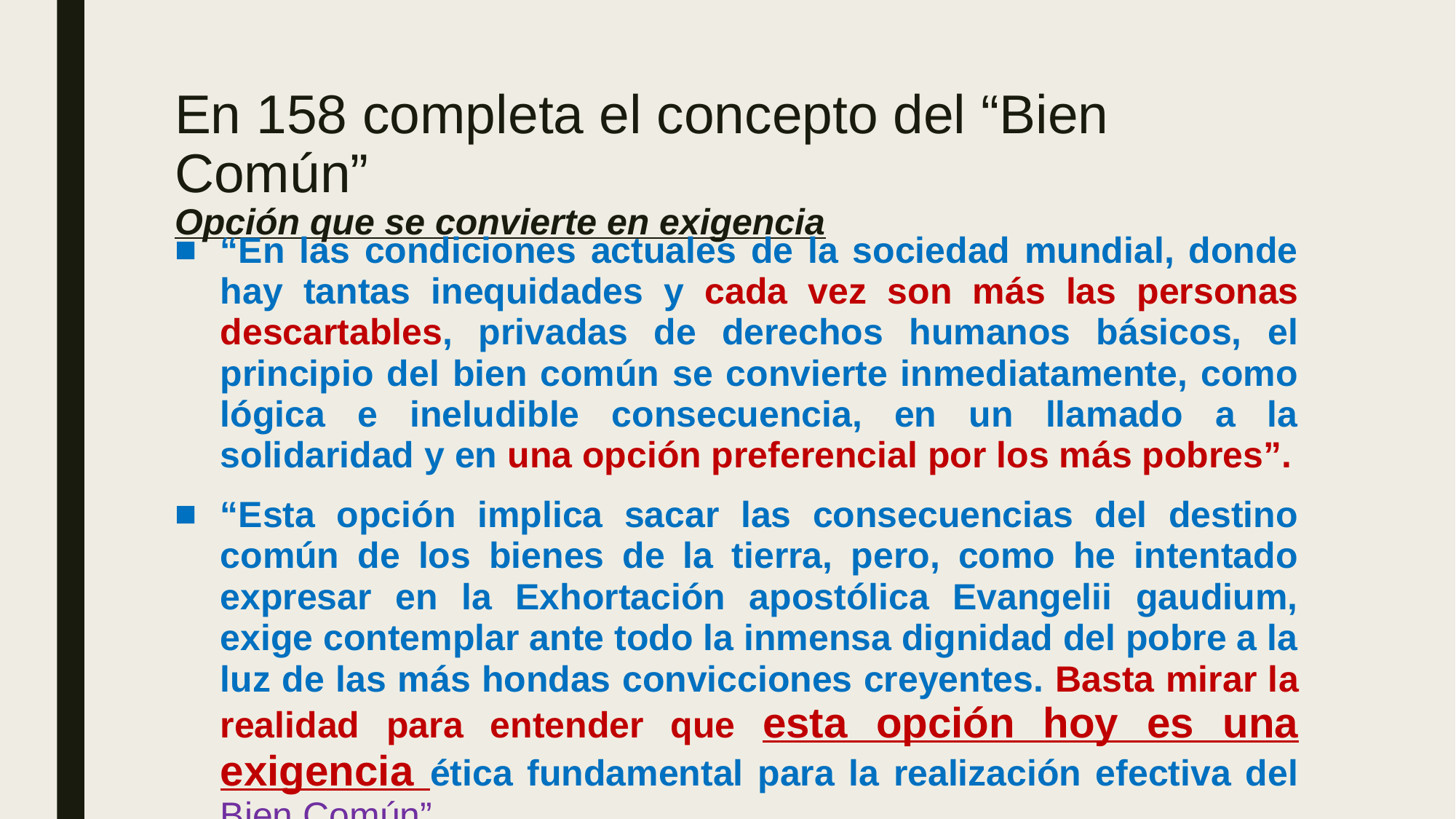

# En 158 completa el concepto del “Bien Común” Opción que se convierte en exigencia
“En las condiciones actuales de la sociedad mundial, donde hay tantas inequidades y cada vez son más las personas descartables, privadas de derechos humanos básicos, el principio del bien común se convierte inmediatamente, como lógica e ineludible consecuencia, en un llamado a la solidaridad y en una opción preferencial por los más pobres”.
“Esta opción implica sacar las consecuencias del destino común de los bienes de la tierra, pero, como he intentado expresar en la Exhortación apostólica Evangelii gaudium, exige contemplar ante todo la inmensa dignidad del pobre a la luz de las más hondas convicciones creyentes. Basta mirar la realidad para entender que esta opción hoy es una exigencia ética fundamental para la realización efectiva del Bien Común”